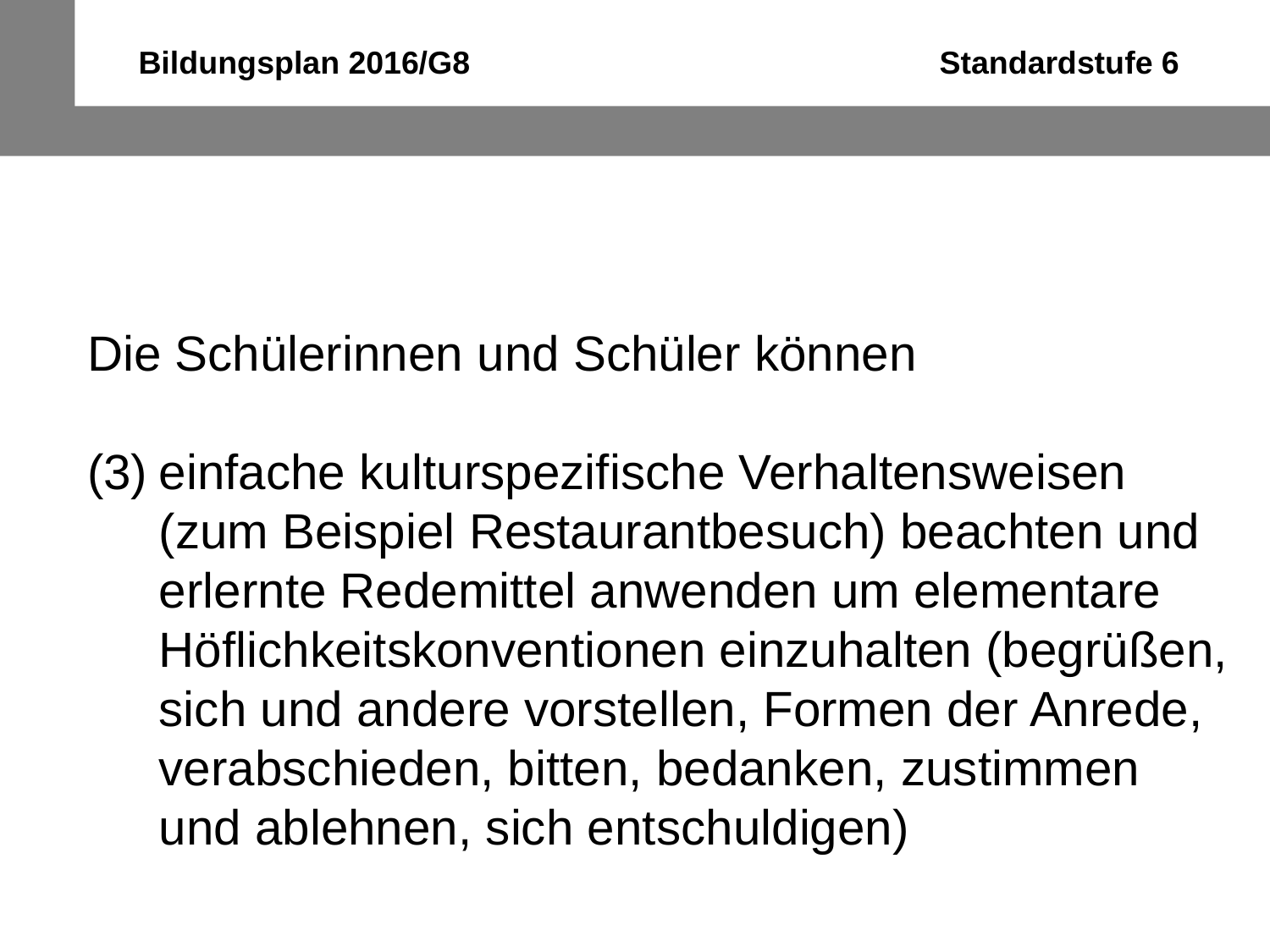

Bildungsplan 2016/G8                                                     Standardstufe 6

Die Schülerinnen und Schüler können

einfache kulturspezifische Verhaltensweisen (zum Beispiel Restaurantbesuch) beachten und erlernte Redemittel anwenden um elementare Höflichkeitskonventionen einzuhalten (begrüßen, sich und andere vorstellen, Formen der Anrede, verabschieden, bitten, bedanken, zustimmen und ablehnen, sich entschuldigen)